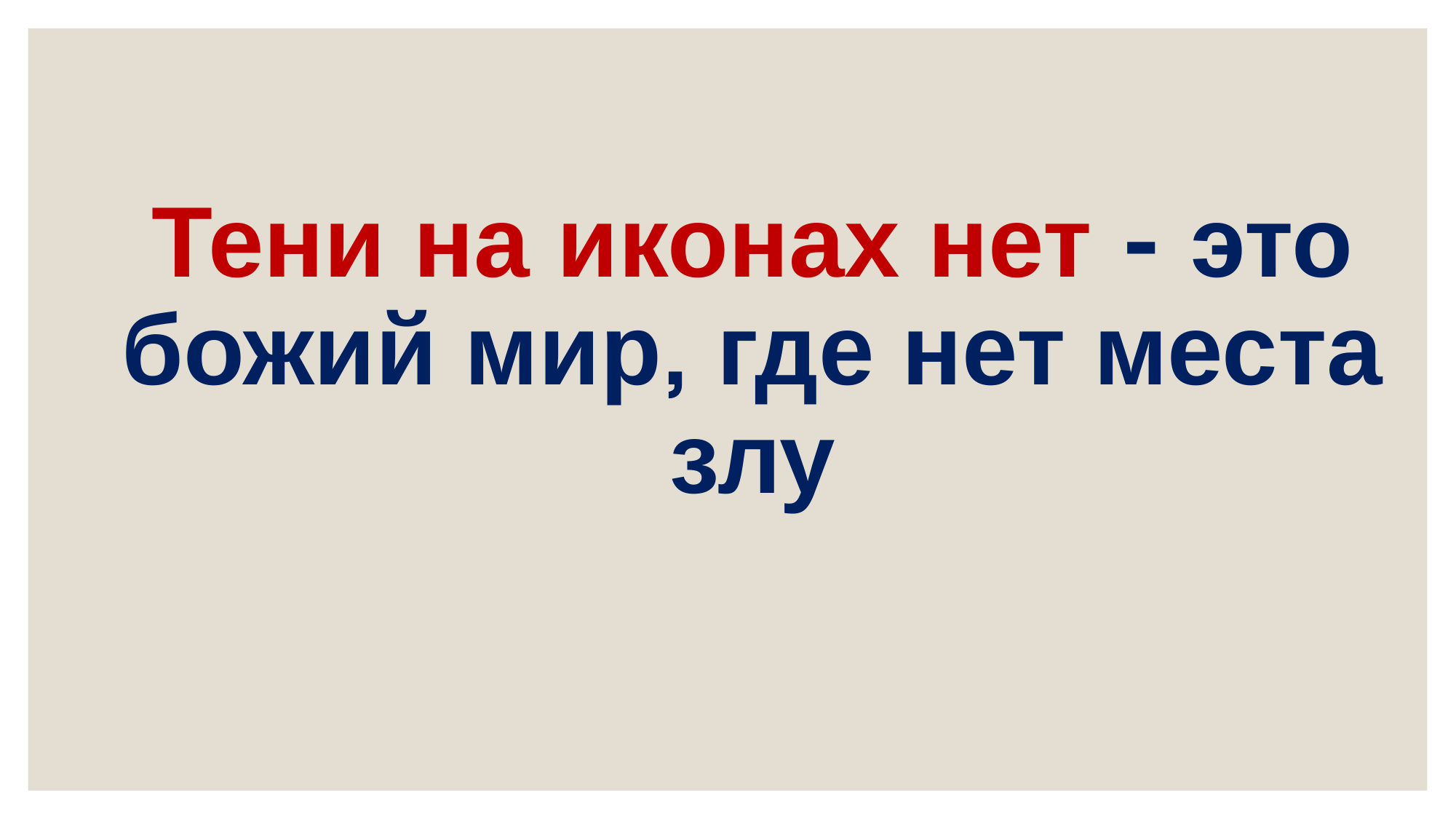

Тени на иконах нет - это божий мир, где нет места злу